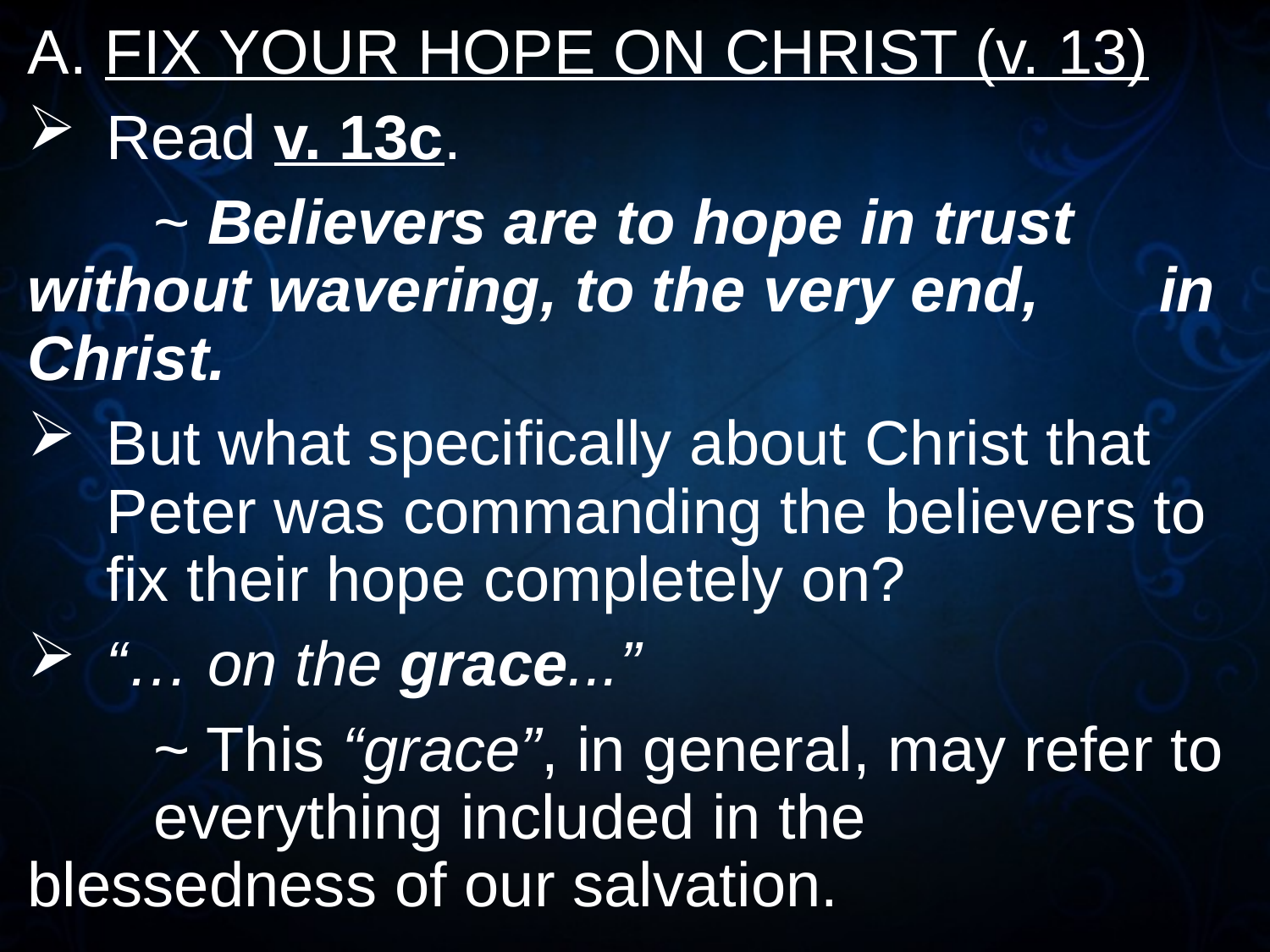

A. FIX YOUR HOPE ON CHRIST (v. 13)
Read v. 13c.
	~ Believers are to hope in trust 			without wavering, to the very end, 		in Christ.
But what specifically about Christ that Peter was commanding the believers to fix their hope completely on?
“… on the grace...”
	~ This “grace”, in general, may refer to 		everything included in the 					blessedness of our salvation.